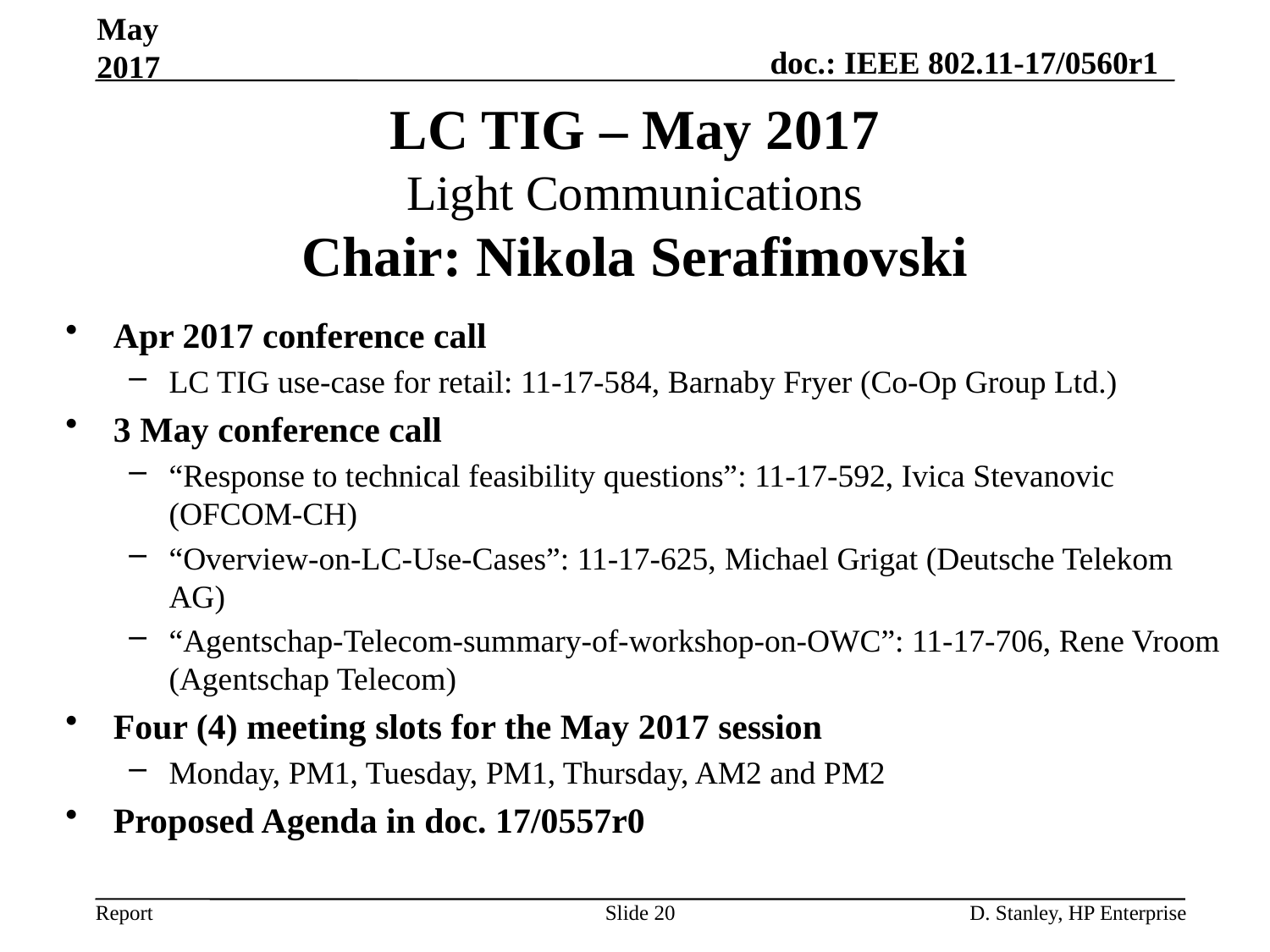

May 2017
# LC TIG – May 2017 Light Communications Chair: Nikola Serafimovski
Apr 2017 conference call
LC TIG use-case for retail: 11-17-584, Barnaby Fryer (Co-Op Group Ltd.)
3 May conference call
“Response to technical feasibility questions”: 11-17-592, Ivica Stevanovic (OFCOM-CH)
“Overview-on-LC-Use-Cases”: 11-17-625, Michael Grigat (Deutsche Telekom AG)
“Agentschap-Telecom-summary-of-workshop-on-OWC”: 11-17-706, Rene Vroom (Agentschap Telecom)
Four (4) meeting slots for the May 2017 session
Monday, PM1, Tuesday, PM1, Thursday, AM2 and PM2
Proposed Agenda in doc. 17/0557r0

Slide 20
D. Stanley, HP Enterprise